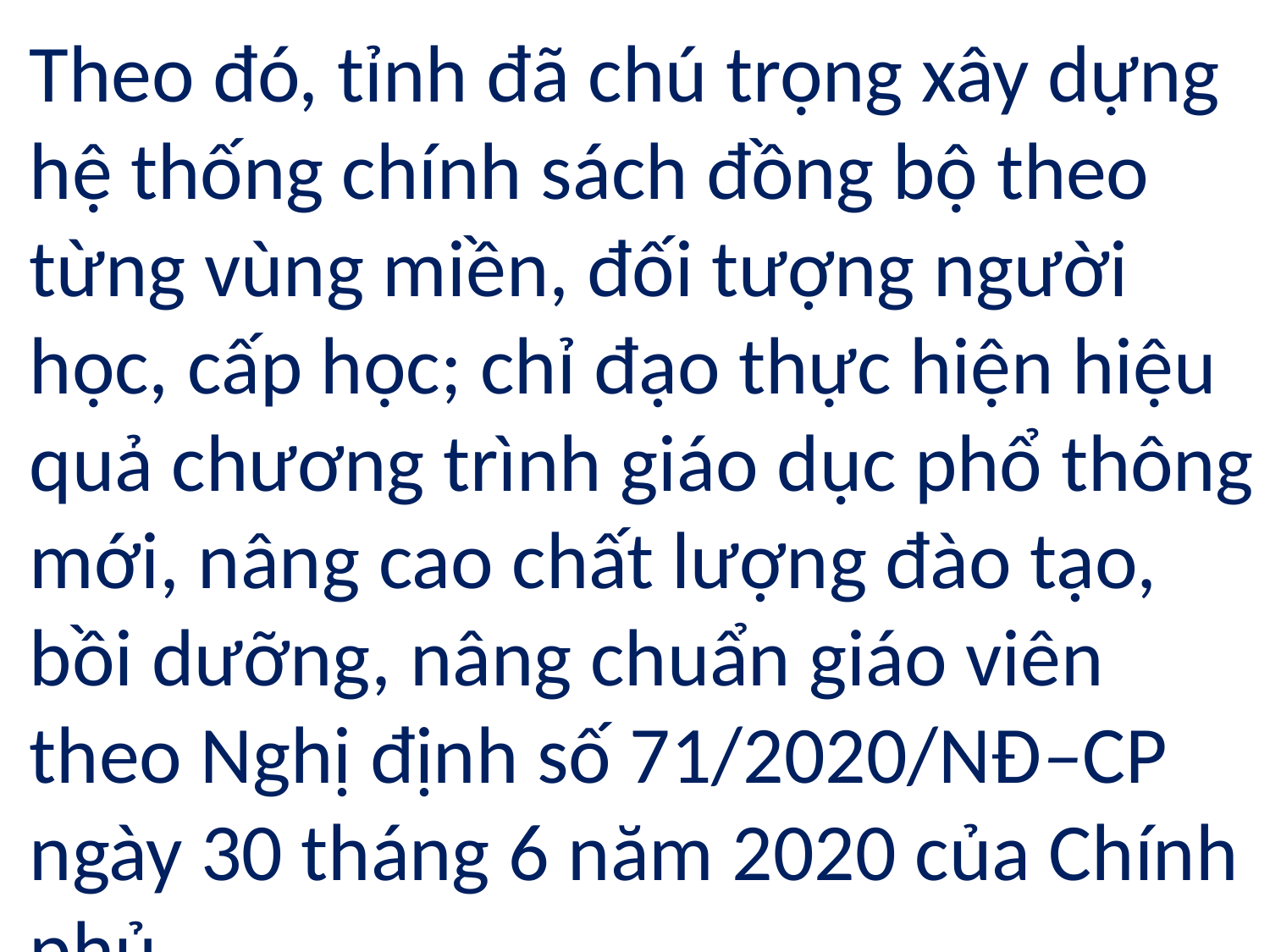

Theo đó, tỉnh đã chú trọng xây dựng hệ thống chính sách đồng bộ theo từng vùng miền, đối tượng người học, cấp học; chỉ đạo thực hiện hiệu quả chương trình giáo dục phổ thông mới, nâng cao chất lượng đào tạo, bồi dưỡng, nâng chuẩn giáo viên theo Nghị định số 71/2020/NĐ–CP ngày 30 tháng 6 năm 2020 của Chính phủ.